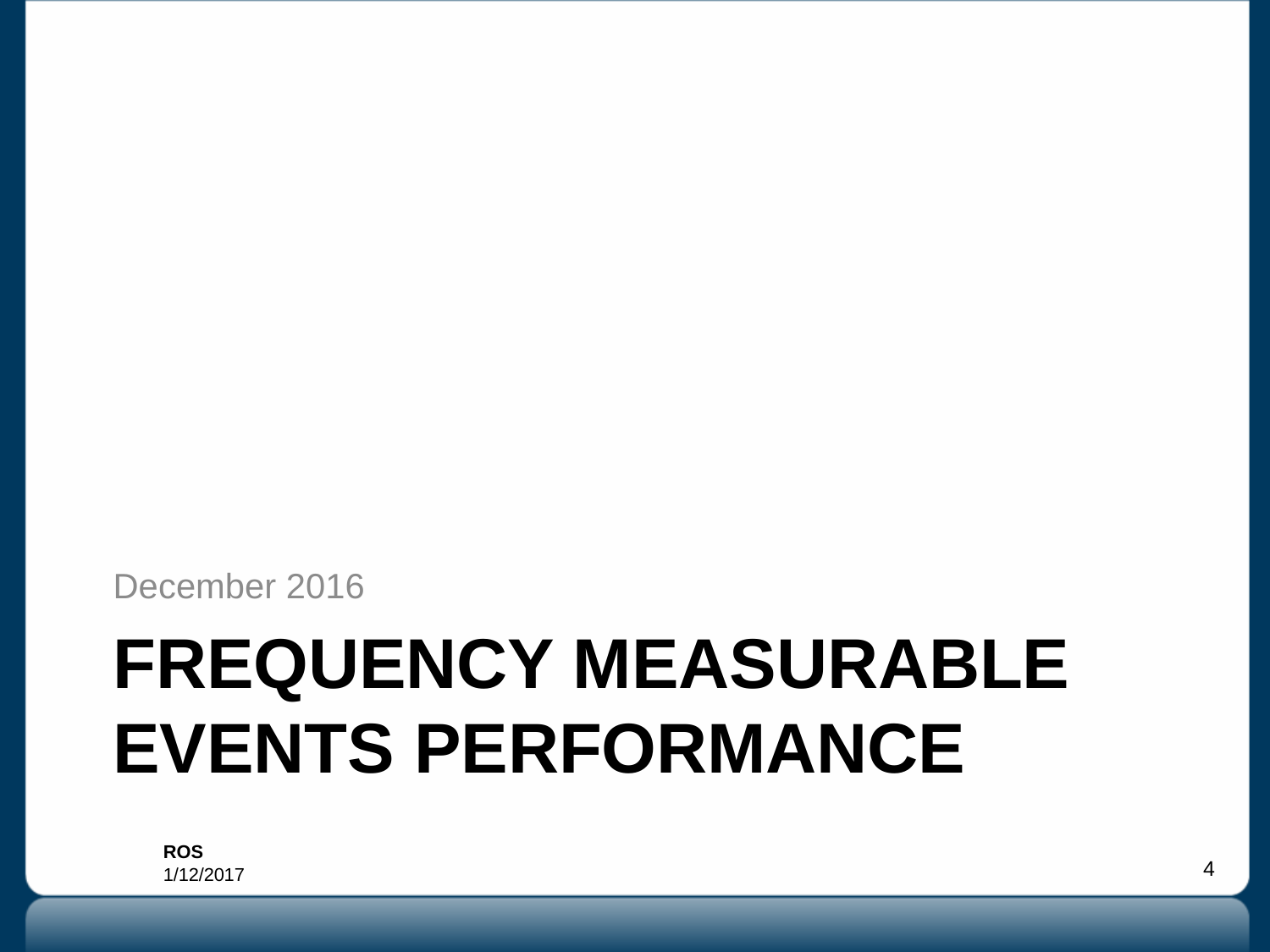

December 2016
# Frequency Measurable Events Performance